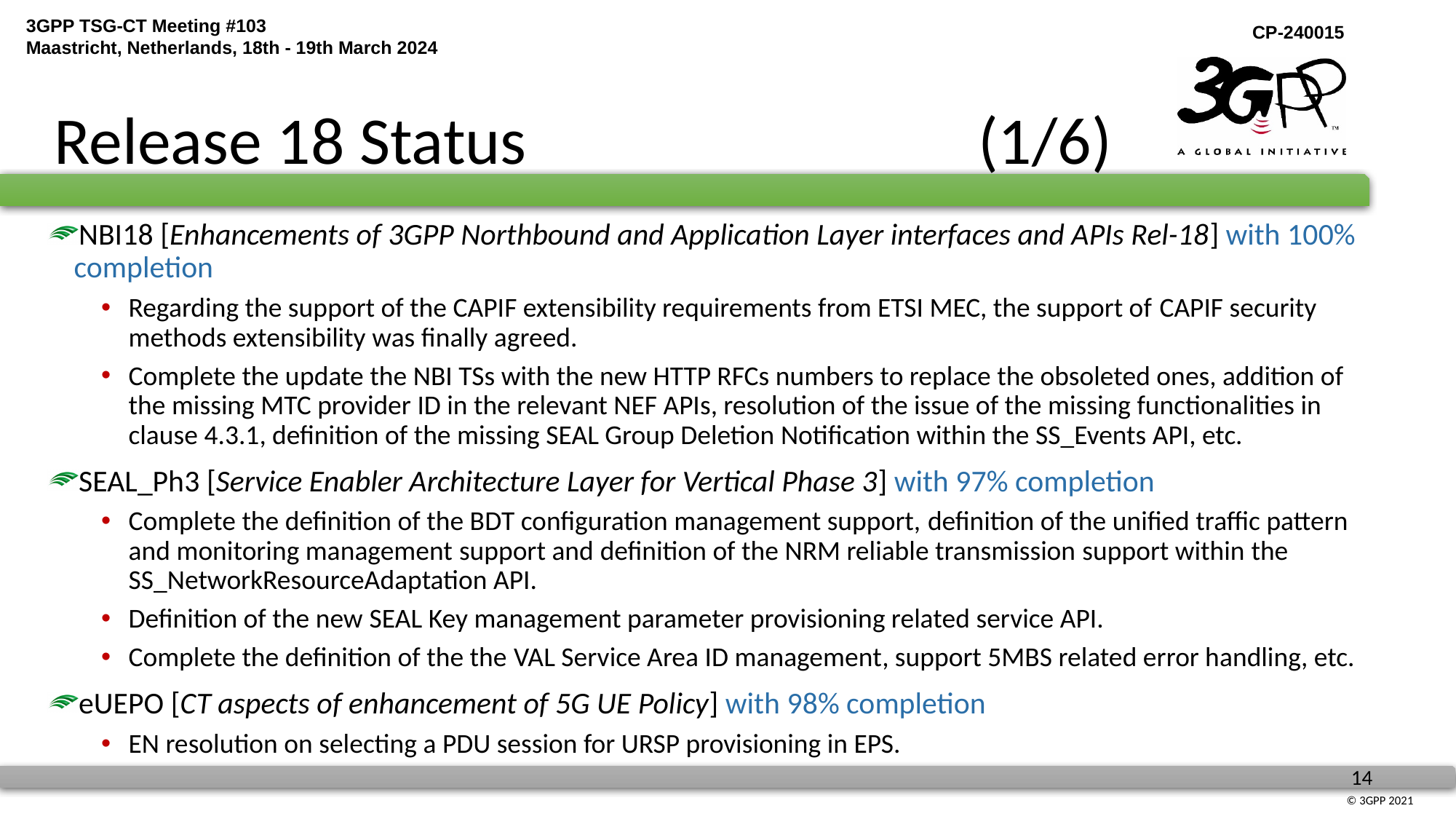

# Release 18 Status                              (1/6)
NBI18 [Enhancements of 3GPP Northbound and Application Layer interfaces and APIs Rel-18] with 100% completion
Regarding the support of the CAPIF extensibility requirements from ETSI MEC, the support of CAPIF security methods extensibility was finally agreed.
Complete the update the NBI TSs with the new HTTP RFCs numbers to replace the obsoleted ones, addition of the missing MTC provider ID in the relevant NEF APIs, resolution of the issue of the missing functionalities in clause 4.3.1, definition of the missing SEAL Group Deletion Notification within the SS_Events API, etc.
SEAL_Ph3 [Service Enabler Architecture Layer for Vertical Phase 3] with 97% completion
Complete the definition of the BDT configuration management support, definition of the unified traffic pattern and monitoring management support and definition of the NRM reliable transmission support within the SS_NetworkResourceAdaptation API.
Definition of the new SEAL Key management parameter provisioning related service API.
Complete the definition of the the VAL Service Area ID management, support 5MBS related error handling, etc.
eUEPO [CT aspects of enhancement of 5G UE Policy] with 98% completion
EN resolution on selecting a PDU session for URSP provisioning in EPS.